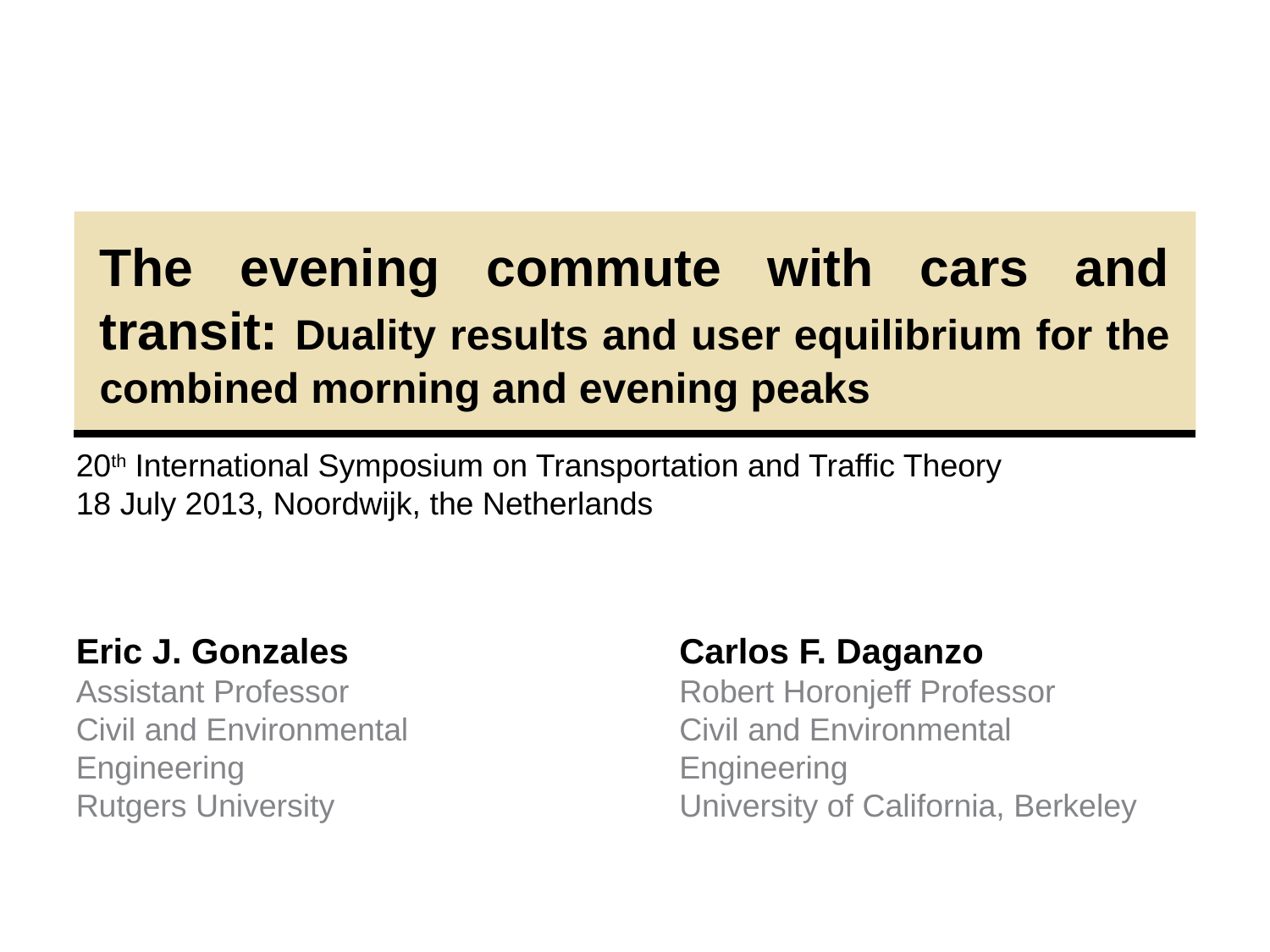

# The evening commute with cars and transit: Duality results and user equilibrium for the combined morning and evening peaks
20th International Symposium on Transportation and Traffic Theory
18 July 2013, Noordwijk, the Netherlands
Eric J. Gonzales
Assistant Professor
Civil and Environmental Engineering
Rutgers University
Carlos F. Daganzo
Robert Horonjeff Professor
Civil and Environmental Engineering
University of California, Berkeley